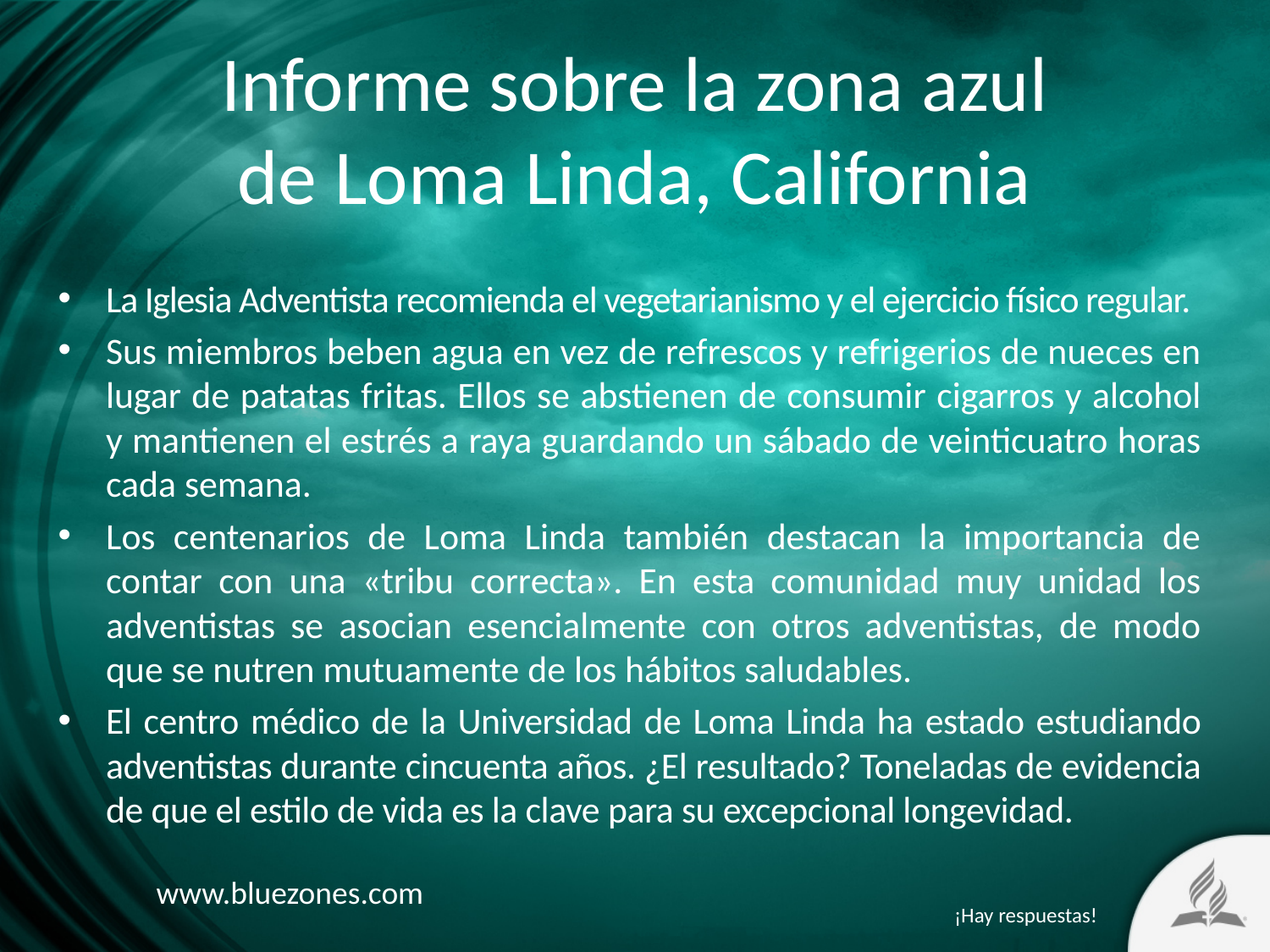

# Informe sobre la zona azul de Loma Linda, California
La Iglesia Adventista recomienda el vegetarianismo y el ejercicio físico regular.
Sus miembros beben agua en vez de refrescos y refrigerios de nueces en lugar de patatas fritas. Ellos se abstienen de consumir cigarros y alcohol y mantienen el estrés a raya guardando un sábado de veinticuatro horas cada semana.
Los centenarios de Loma Linda también destacan la importancia de contar con una «tribu correcta». En esta comunidad muy unidad los adventistas se asocian esencialmente con otros adventistas, de modo que se nutren mutuamente de los hábitos saludables.
El centro médico de la Universidad de Loma Linda ha estado estudiando adventistas durante cincuenta años. ¿El resultado? Toneladas de evidencia de que el estilo de vida es la clave para su excepcional longevidad.
www.bluezones.com
¡Hay respuestas!